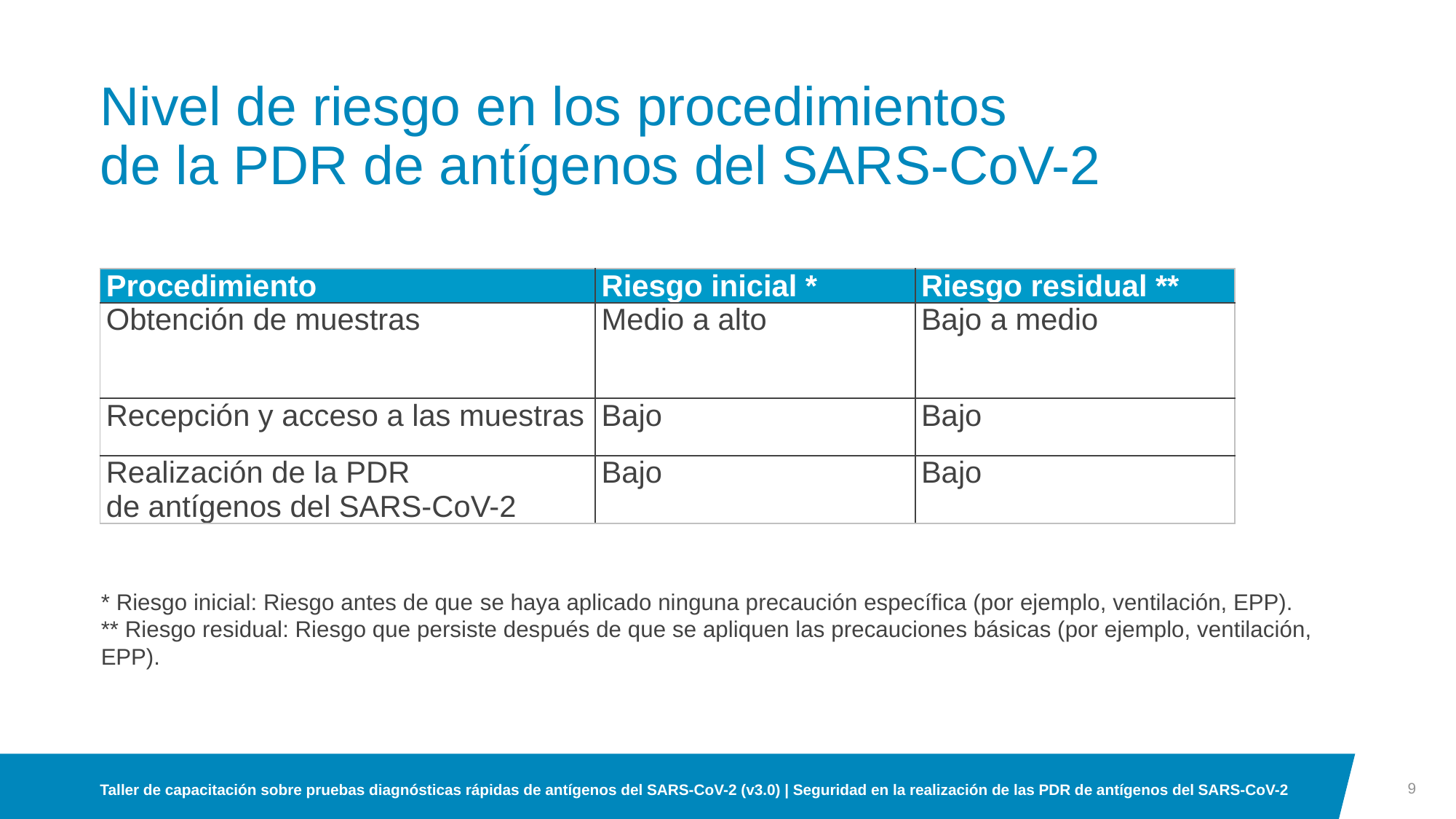

# Nivel de riesgo en los procedimientos de la PDR de antígenos del SARS-CoV-2

| Procedimiento | Riesgo inicial \* | Riesgo residual \*\* |
| --- | --- | --- |
| Obtención de muestras | Medio a alto | Bajo a medio |
| Recepción y acceso a las muestras | Bajo | Bajo |
| Realización de la PDR de antígenos del SARS-CoV-2 | Bajo | Bajo |
* Riesgo inicial: Riesgo antes de que se haya aplicado ninguna precaución específica (por ejemplo, ventilación, EPP).
** Riesgo residual: Riesgo que persiste después de que se apliquen las precauciones básicas (por ejemplo, ventilación, EPP).
9
Taller de capacitación sobre pruebas diagnósticas rápidas de antígenos del SARS-CoV-2 (v3.0) | Seguridad en la realización de las PDR de antígenos del SARS-CoV-2